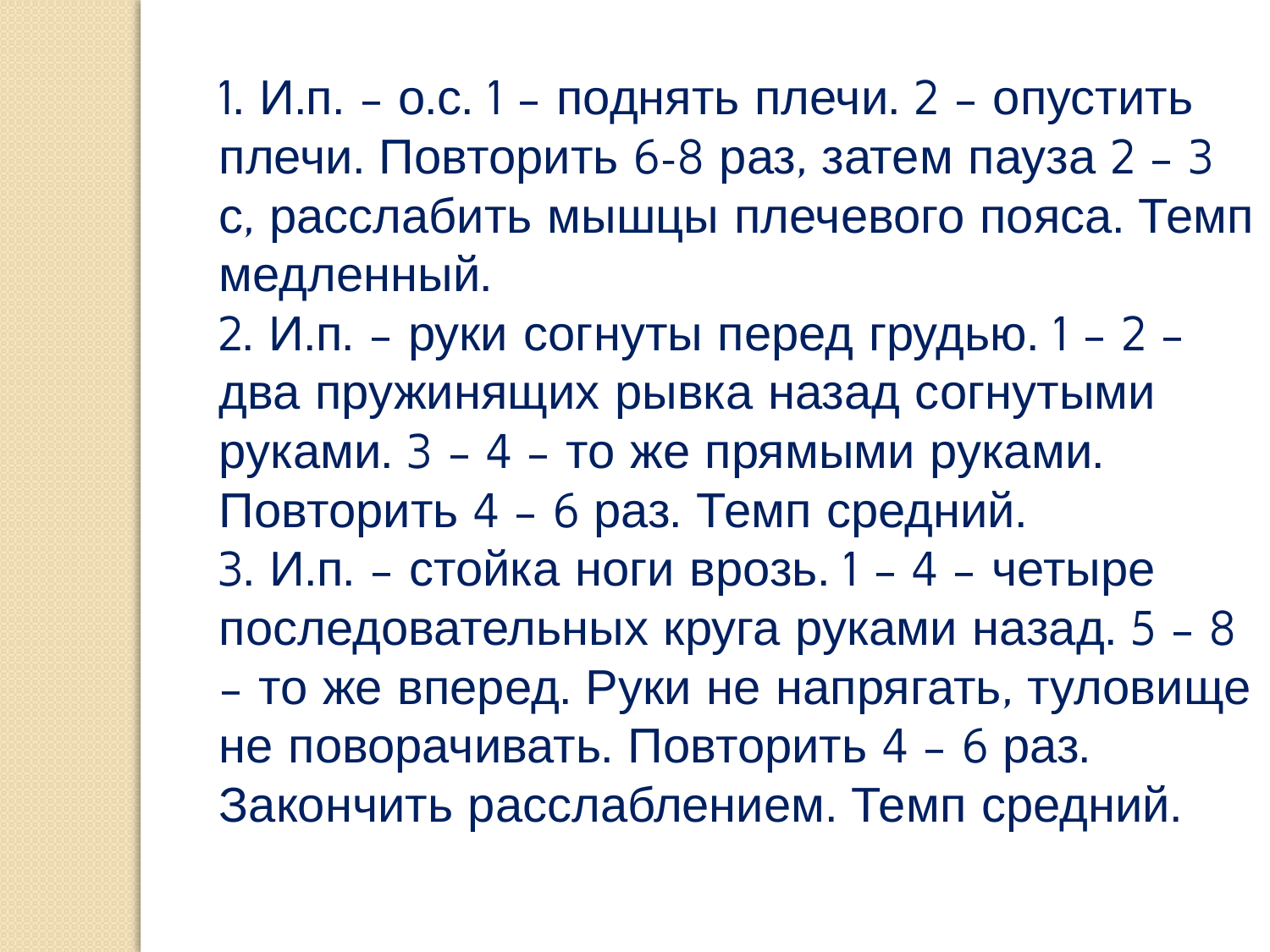

1. И.п. – о.с. 1 – поднять плечи. 2 – опустить плечи. Повторить 6-8 раз, затем пауза 2 – 3 с, расслабить мышцы плечевого пояса. Темп медленный.
2. И.п. – руки согнуты перед грудью. 1 – 2 – два пружинящих рывка назад согнутыми руками. 3 – 4 – то же прямыми руками. Повторить 4 – 6 раз. Темп средний.
3. И.п. – стойка ноги врозь. 1 – 4 – четыре последовательных круга руками назад. 5 – 8 – то же вперед. Руки не напрягать, туловище не поворачивать. Повторить 4 – 6 раз. Закончить расслаблением. Темп средний.